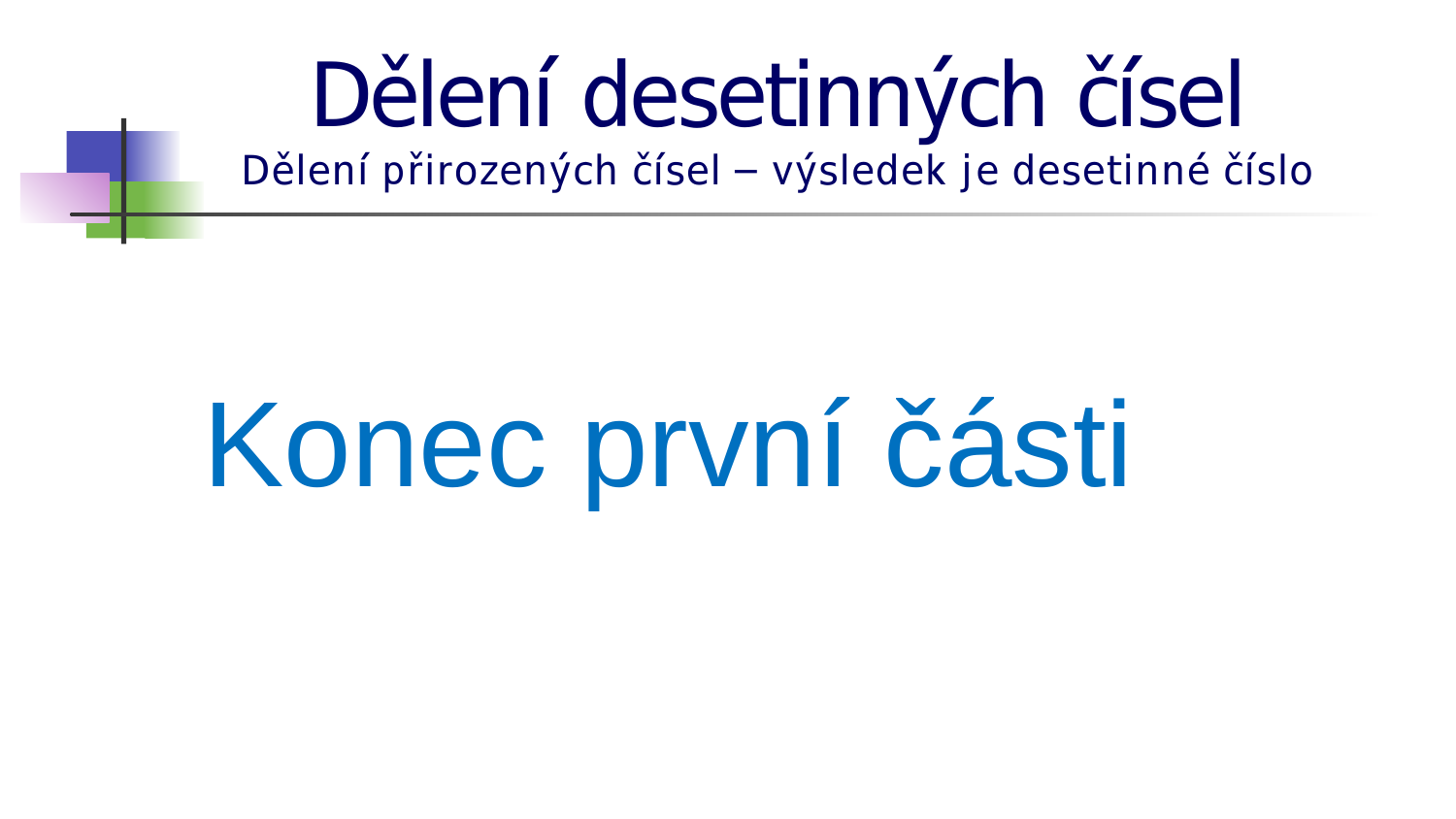

Dělení desetinných čísel
Dělení přirozených čísel – výsledek je desetinné číslo
Konec první části